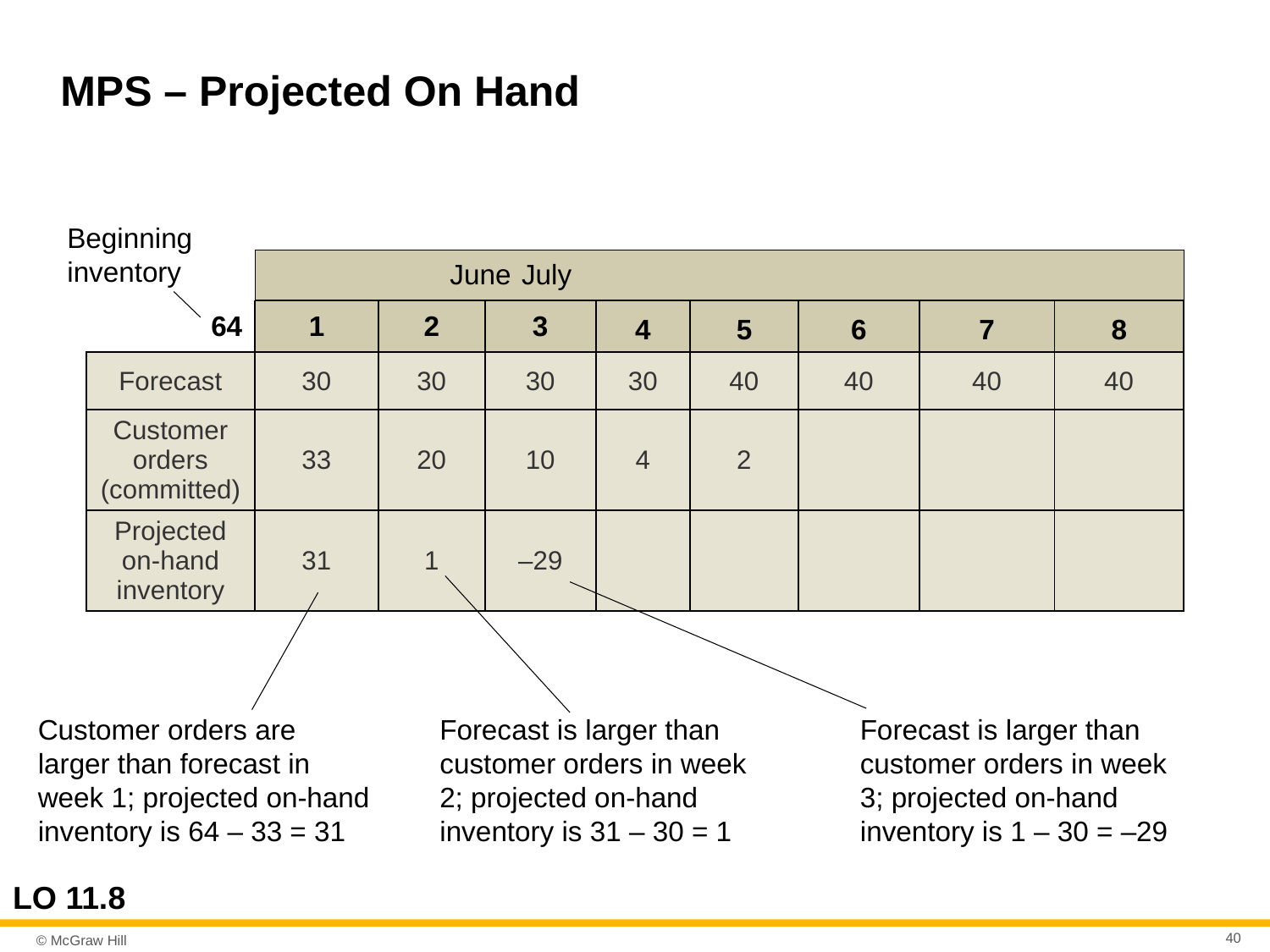

# MPS – Projected On Hand
Beginning inventory
June	July
| 64 | 1 | 2 | 3 | 4 | 5 | 6 | 7 | 8 |
| --- | --- | --- | --- | --- | --- | --- | --- | --- |
| Forecast | 30 | 30 | 30 | 30 | 40 | 40 | 40 | 40 |
| Customer orders (committed) | 33 | 20 | 10 | 4 | 2 |  |  |  |
| Projected on-hand inventory | 31 | 1 | –29 |  |  |  |  |  |
Forecast is larger than customer orders in week 2; projected on-hand inventory is 31 – 30 = 1
Customer orders are larger than forecast in week 1; projected on-hand inventory is 64 – 33 = 31
Forecast is larger than customer orders in week 3; projected on-hand inventory is 1 – 30 = –29
LO 11.8